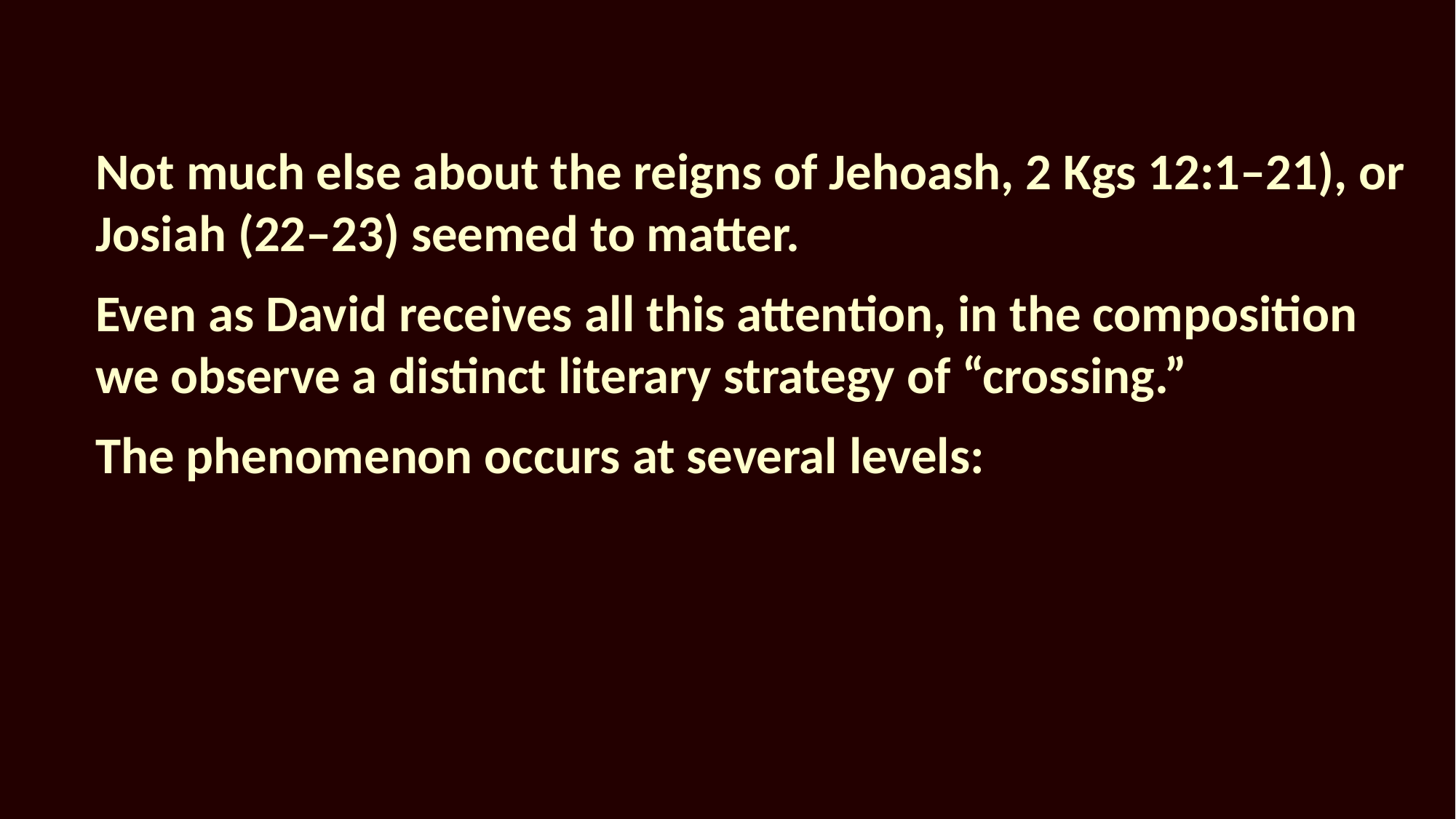

Not much else about the reigns of Jehoash, 2 Kgs 12:1–21), or Josiah (22–23) seemed to matter.
Even as David receives all this attention, in the composition we observe a distinct literary strategy of “crossing.”
The phenomenon occurs at several levels: